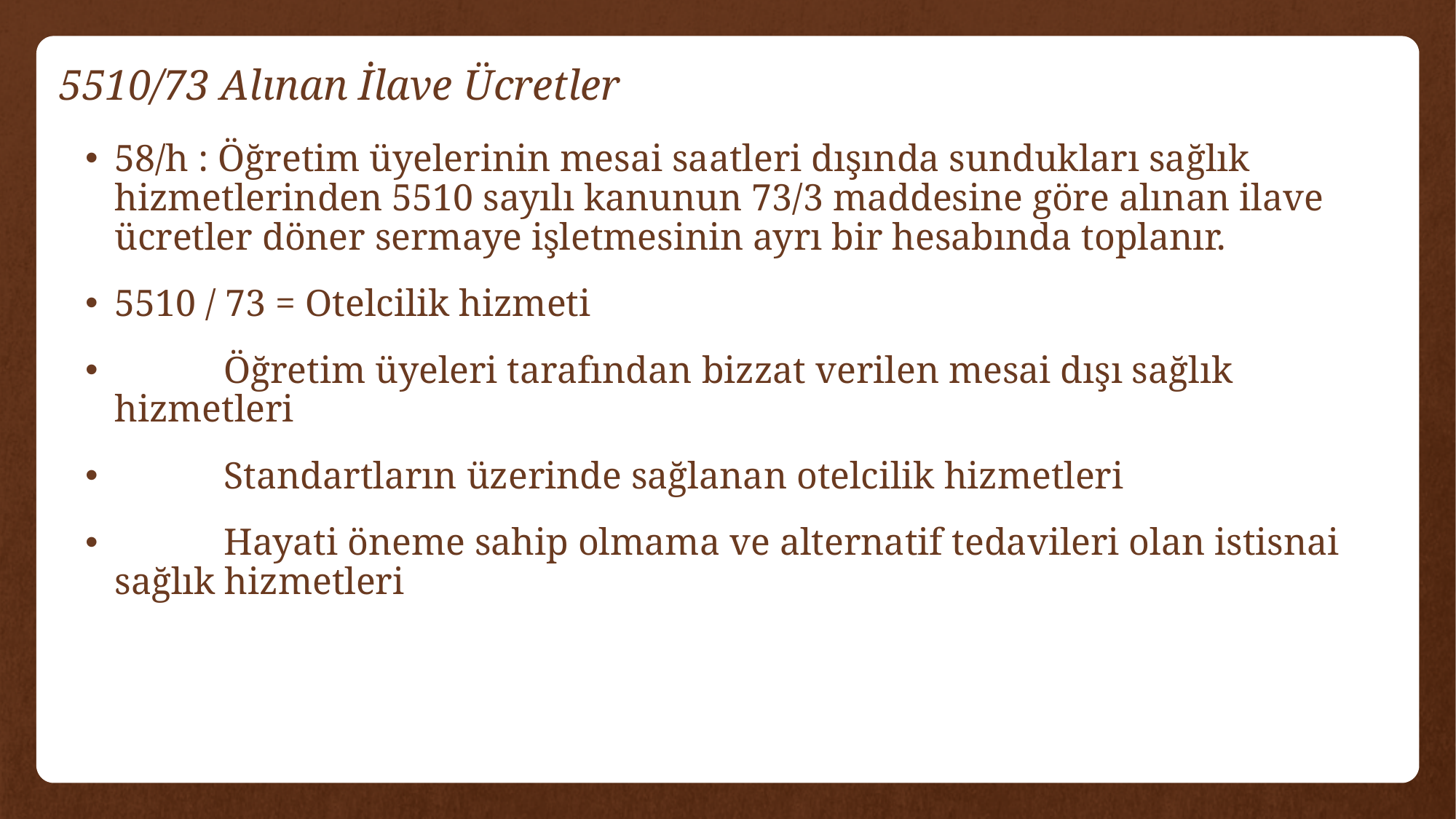

# 5510/73 Alınan İlave Ücretler
58/h : Öğretim üyelerinin mesai saatleri dışında sundukları sağlık hizmetlerinden 5510 sayılı kanunun 73/3 maddesine göre alınan ilave ücretler döner sermaye işletmesinin ayrı bir hesabında toplanır.
5510 / 73 = Otelcilik hizmeti
	Öğretim üyeleri tarafından bizzat verilen mesai dışı sağlık hizmetleri
	Standartların üzerinde sağlanan otelcilik hizmetleri
	Hayati öneme sahip olmama ve alternatif tedavileri olan istisnai sağlık hizmetleri